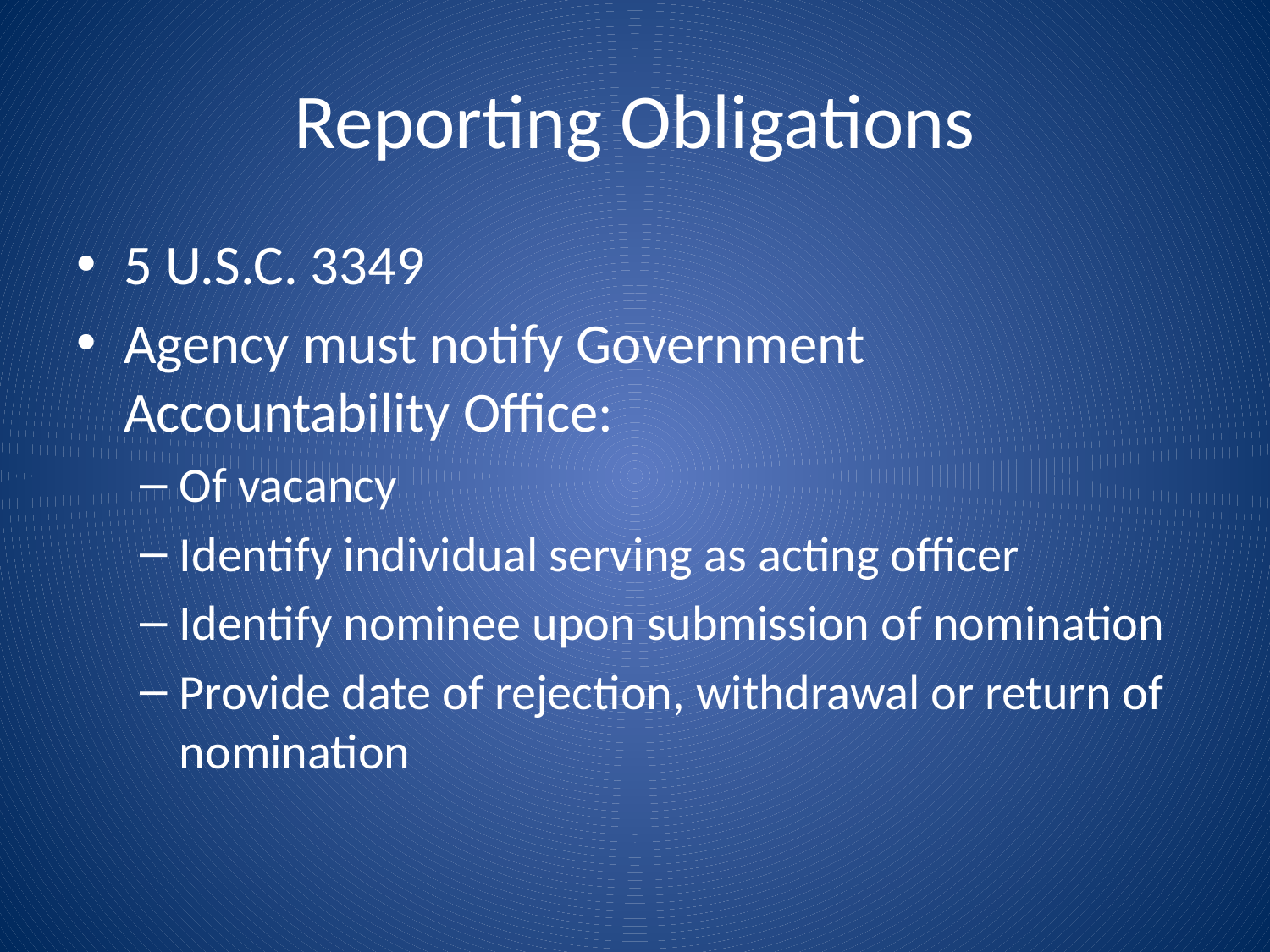

# Reporting Obligations
5 U.S.C. 3349
Agency must notify Government Accountability Office:
Of vacancy
Identify individual serving as acting officer
Identify nominee upon submission of nomination
Provide date of rejection, withdrawal or return of nomination